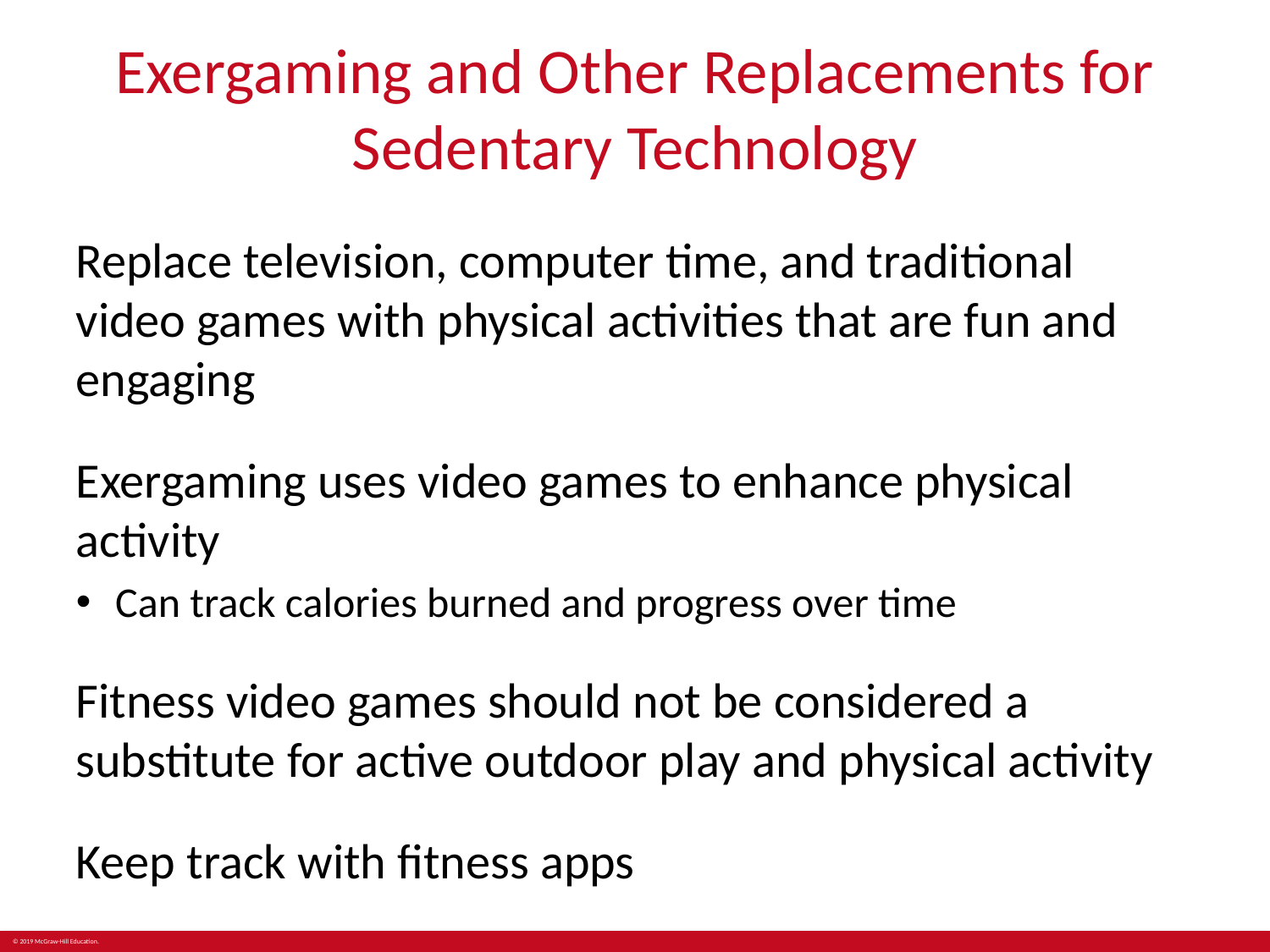

# Exergaming and Other Replacements for Sedentary Technology
Replace television, computer time, and traditional video games with physical activities that are fun and engaging
Exergaming uses video games to enhance physical activity
Can track calories burned and progress over time
Fitness video games should not be considered a substitute for active outdoor play and physical activity
Keep track with fitness apps